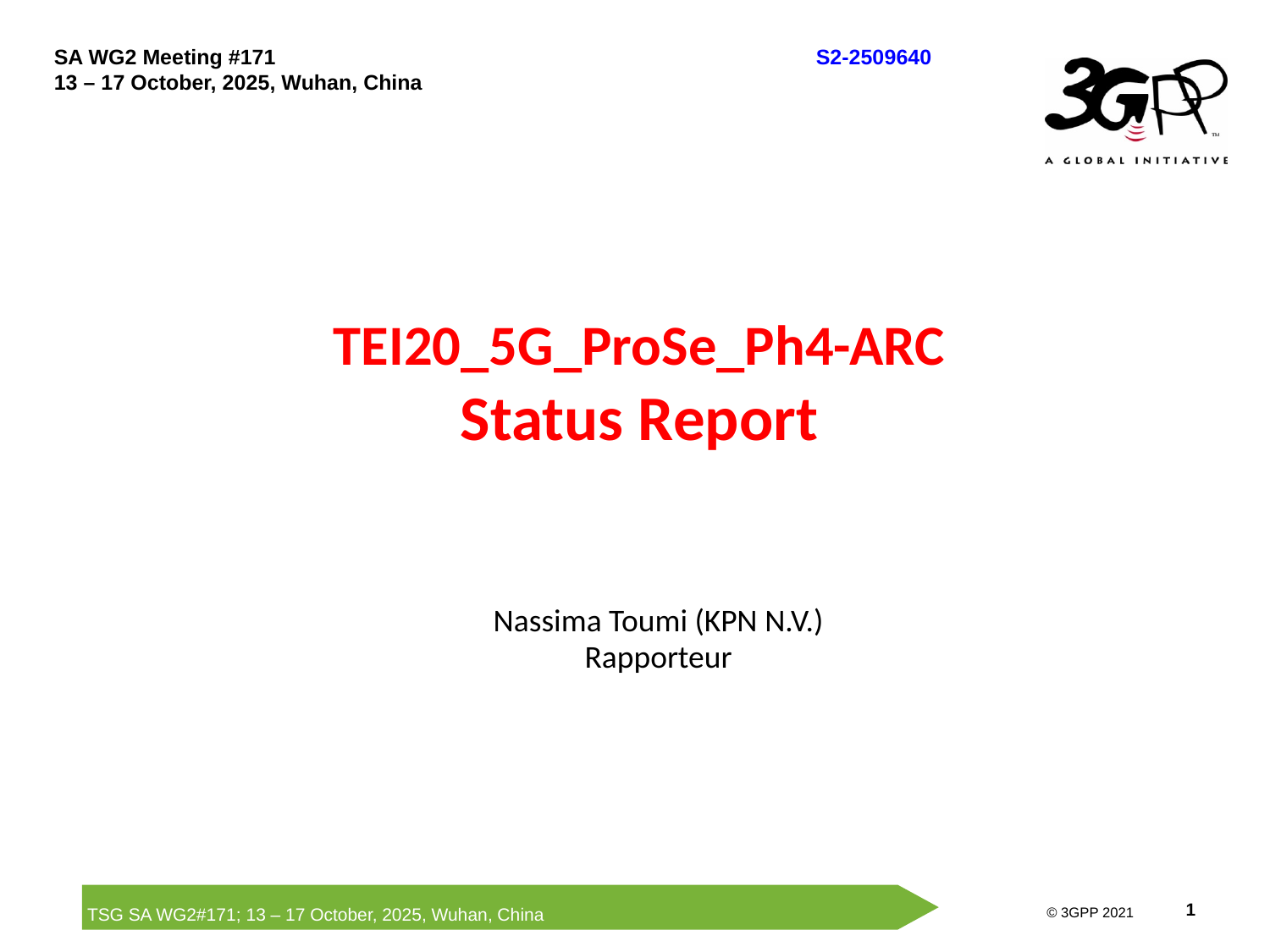

# TEI20_5G_ProSe_Ph4-ARC Status Report

Nassima Toumi (KPN N.V.)
Rapporteur